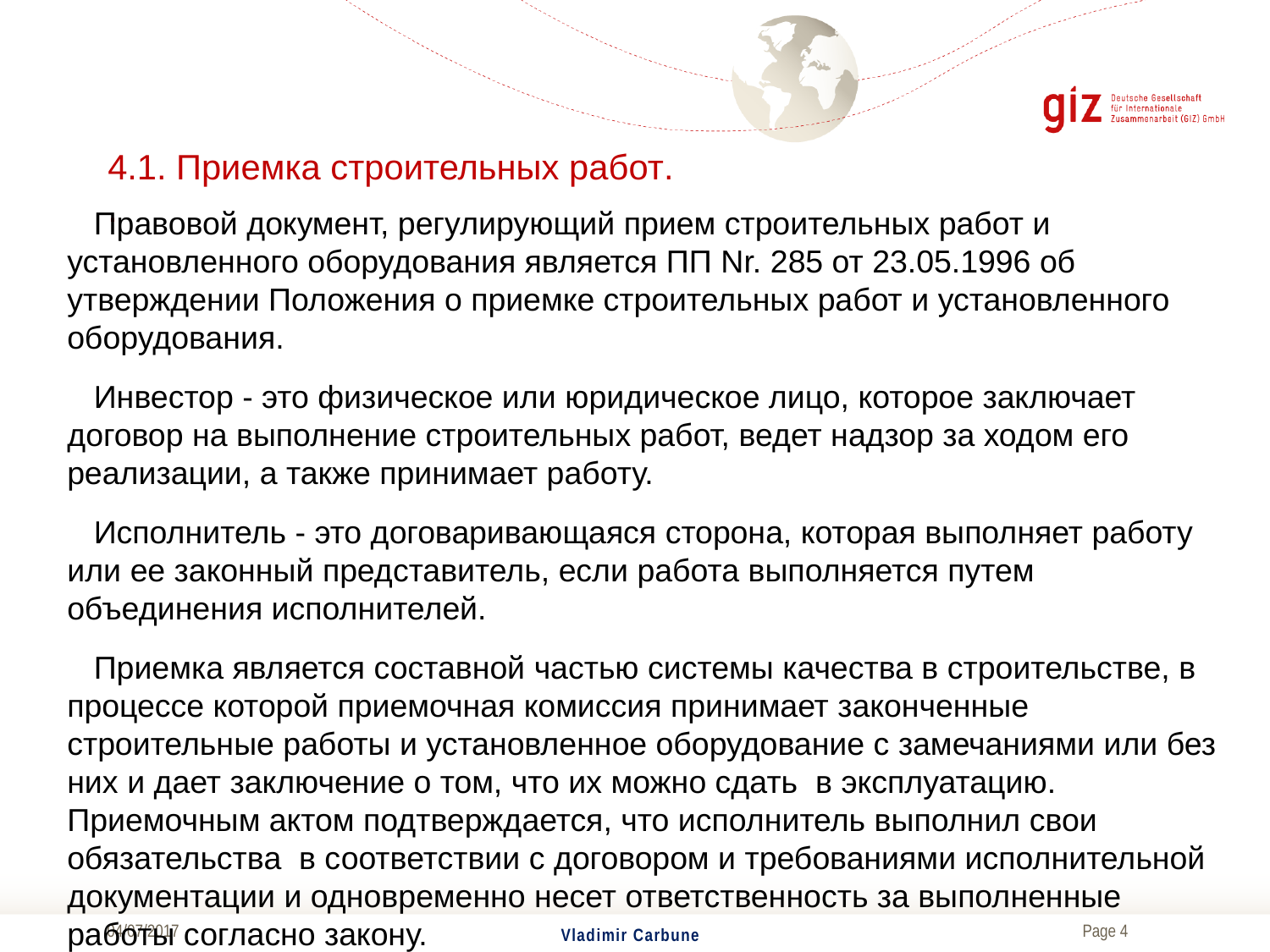

# 4.1. Приемка строительных работ. .
   Правовой документ, регулирующий прием строительных работ и установленного оборудования является ПП Nr. 285 от 23.05.1996 об утверждении Положения о приемке строительных работ и установленного оборудования.
   Инвестор - это физическое или юридическое лицо, которое заключает договор на выполнение строительных работ, ведет надзор за ходом его реализации, а также принимает работу.
   Исполнитель - это договаривающаяся сторона, которая выполняет работу или ее законный представитель, если работа выполняется путем объединения исполнителей.
   Приемка является составной частью системы качества в строительстве, в процессе которой приемочная комиссия принимает законченные строительные работы и установленное оборудование с замечаниями или без них и дает заключение о том, что их можно сдать  в эксплуатацию. Приемочным актом подтверждается, что исполнитель выполнил свои обязательства  в соответствии с договором и требованиями исполнительной документации и одновременно несет ответственность за выполненные работы согласно закону.

04/07/2017
Vladimir Carbune